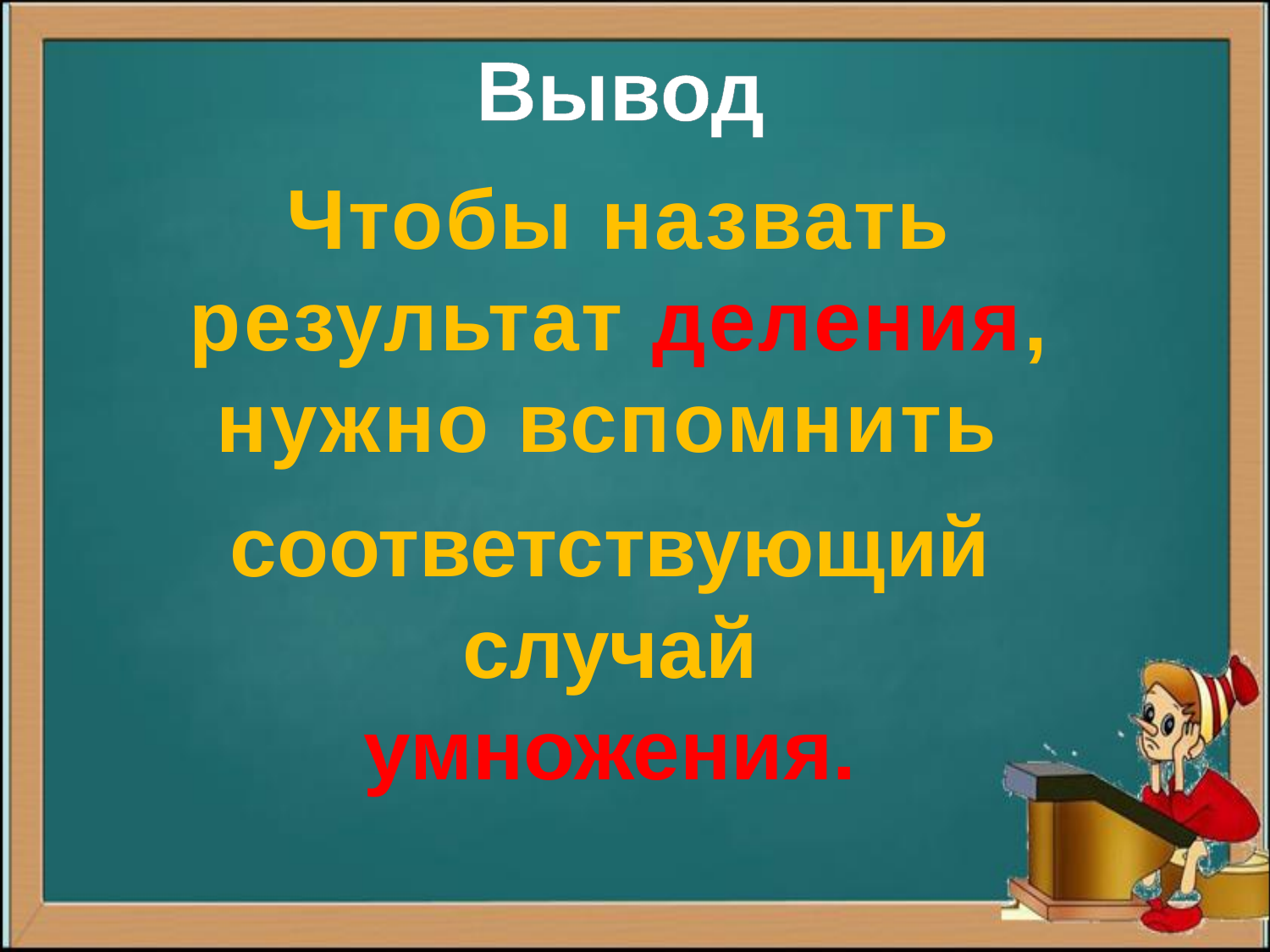

Вывод
Чтобы назвать результат деления, нужно вспомнить
соответствующий случай
умножения.